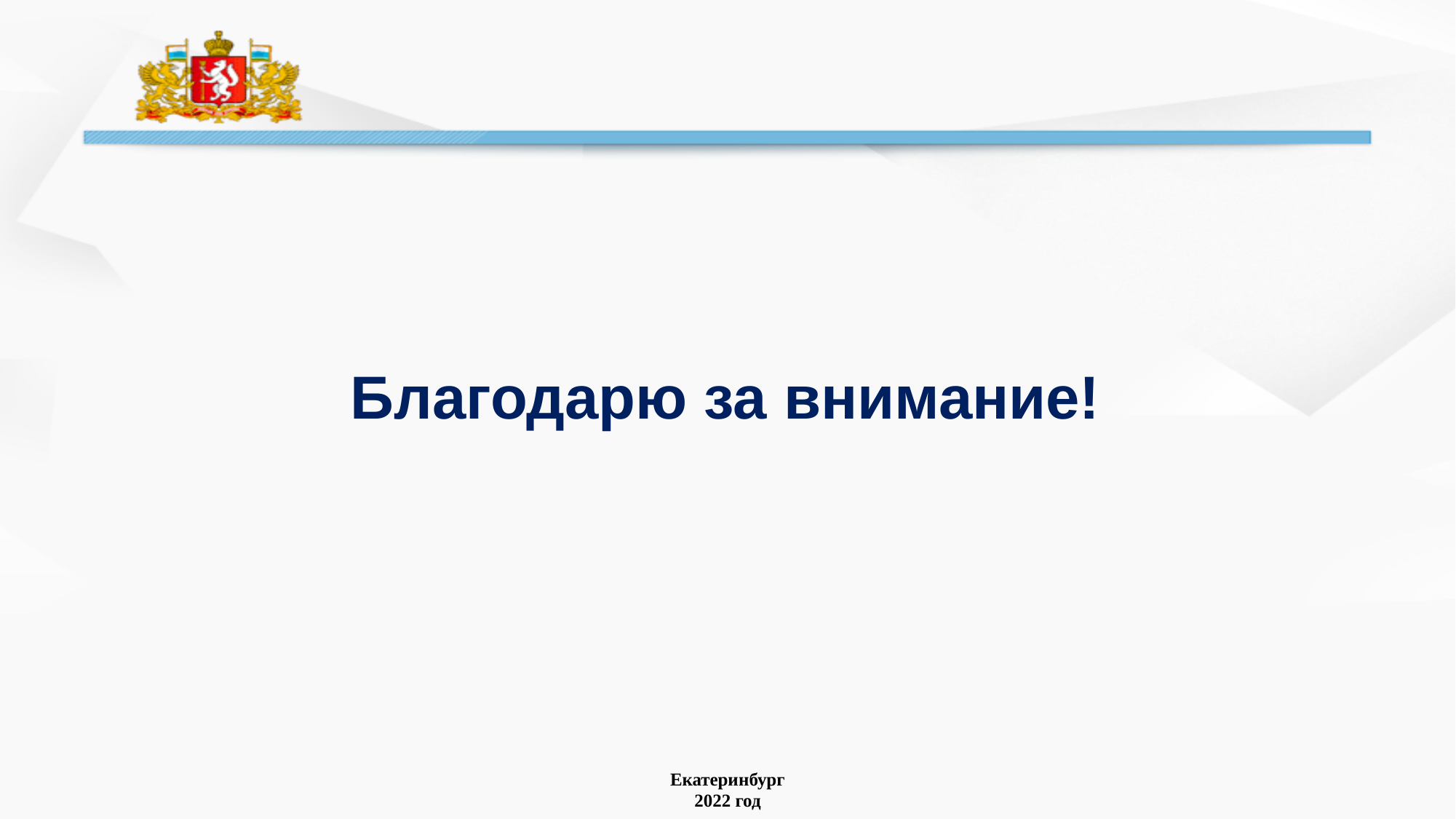

# Благодарю за внимание!
Екатеринбург
2022 год